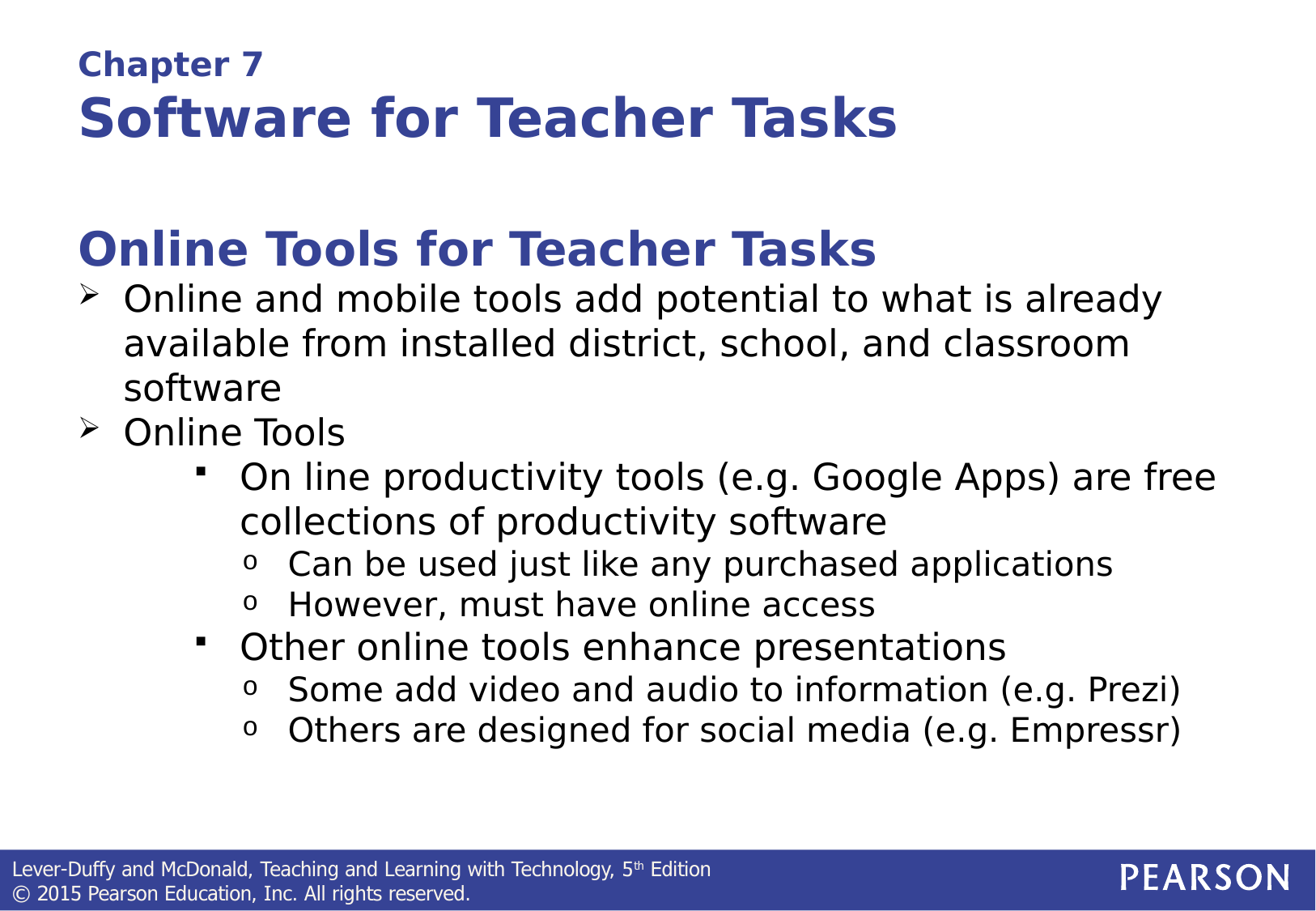

# Chapter 7 Software for Teacher Tasks
Online Tools for Teacher Tasks
Online and mobile tools add potential to what is already available from installed district, school, and classroom software
Online Tools
On line productivity tools (e.g. Google Apps) are free collections of productivity software
Can be used just like any purchased applications
However, must have online access
Other online tools enhance presentations
Some add video and audio to information (e.g. Prezi)
Others are designed for social media (e.g. Empressr)